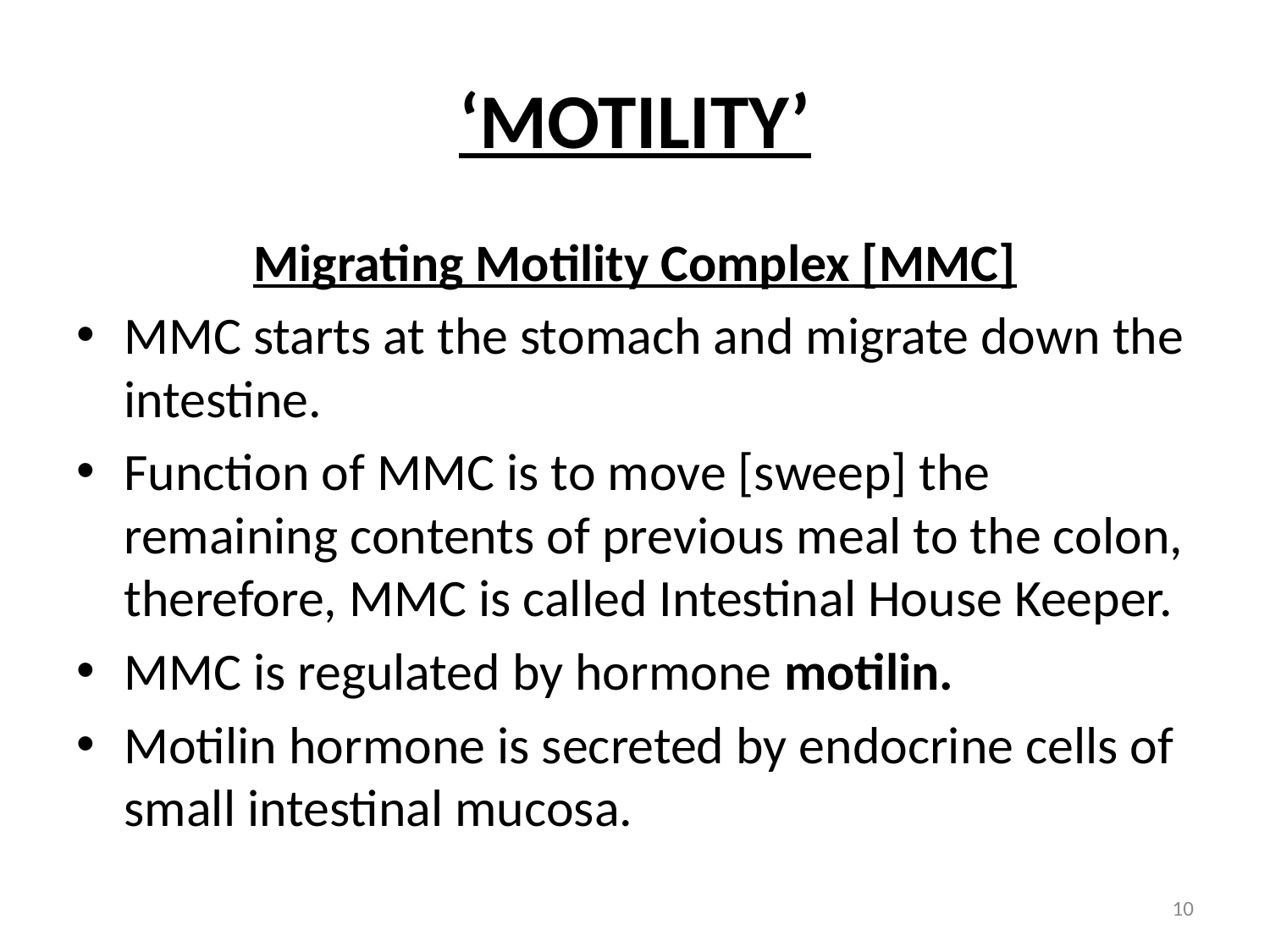

# ‘MOTILITY’
Migrating Motility Complex [MMC]
MMC starts at the stomach and migrate down the intestine.
Function of MMC is to move [sweep] the remaining contents of previous meal to the colon, therefore, MMC is called Intestinal House Keeper.
MMC is regulated by hormone motilin.
Motilin hormone is secreted by endocrine cells of small intestinal mucosa.

10